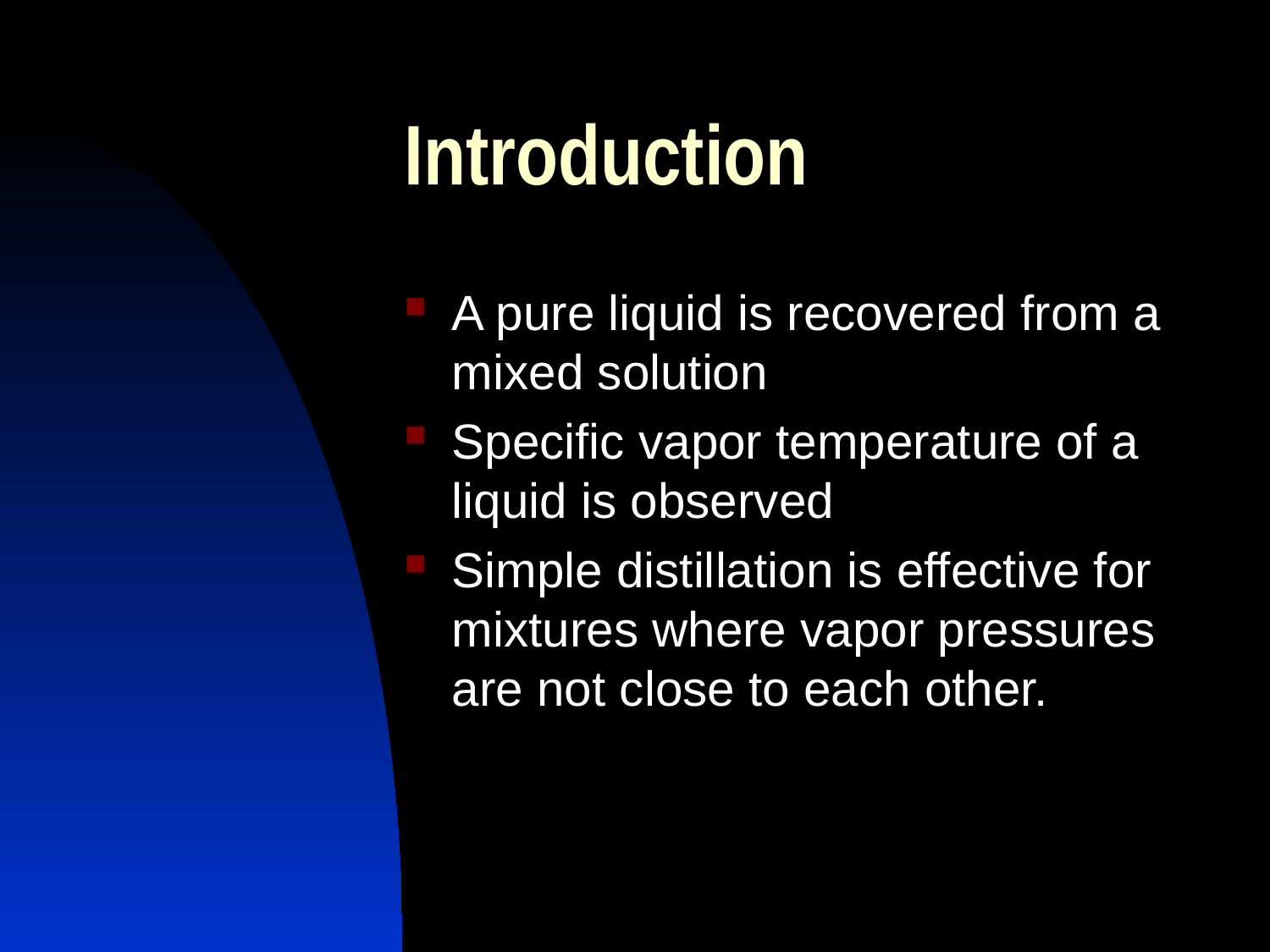

# Introduction
A pure liquid is recovered from a mixed solution
Specific vapor temperature of a liquid is observed
Simple distillation is effective for mixtures where vapor pressures are not close to each other.